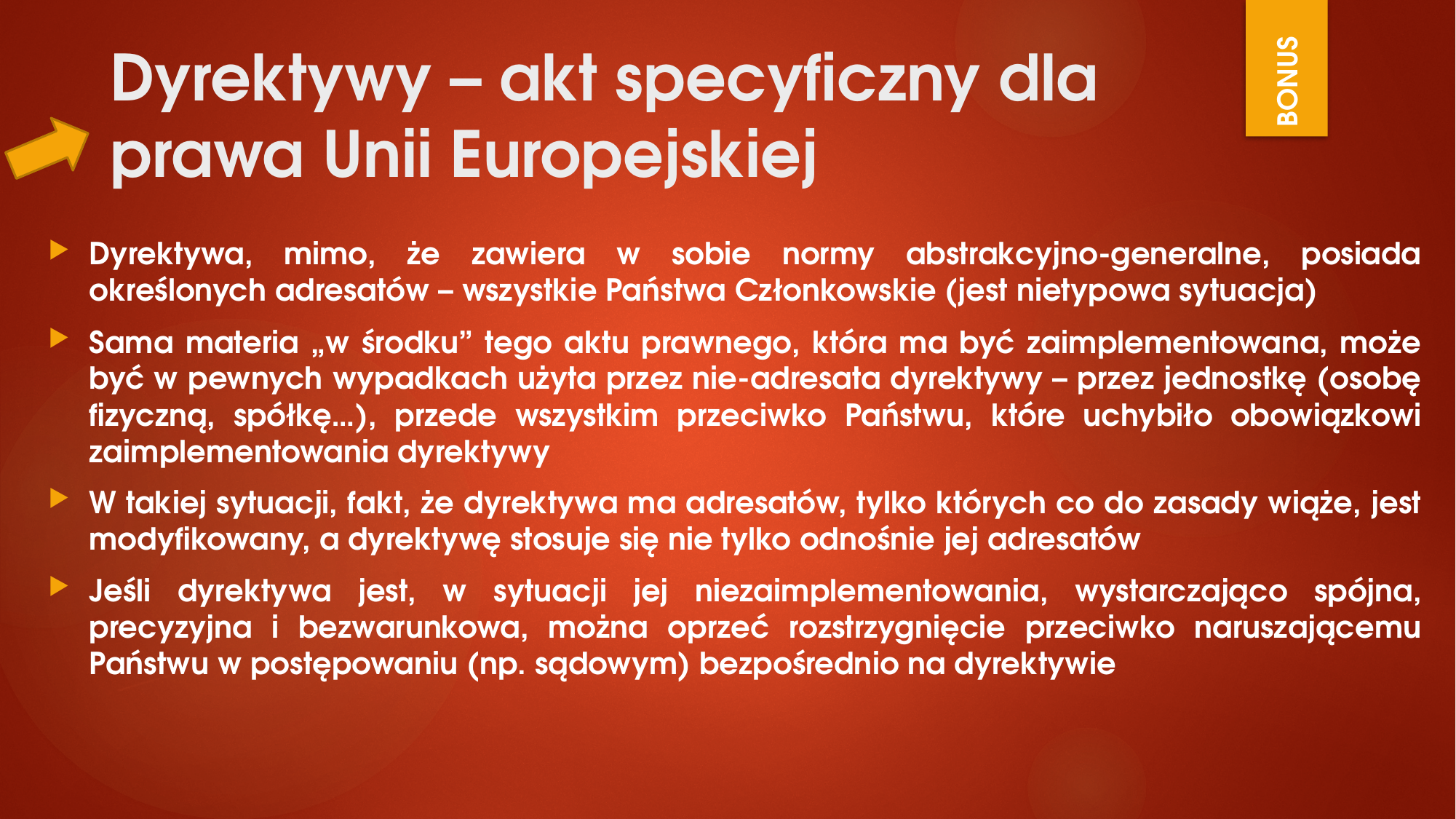

# Dyrektywy – akt specyficzny dla prawa Unii Europejskiej
BONUS

Dyrektywa, mimo, że zawiera w sobie normy abstrakcyjno-generalne, posiada określonych adresatów – wszystkie Państwa Członkowskie (jest nietypowa sytuacja)
Sama materia „w środku” tego aktu prawnego, która ma być zaimplementowana, może być w pewnych wypadkach użyta przez nie-adresata dyrektywy – przez jednostkę (osobę fizyczną, spółkę…), przede wszystkim przeciwko Państwu, które uchybiło obowiązkowi zaimplementowania dyrektywy
W takiej sytuacji, fakt, że dyrektywa ma adresatów, tylko których co do zasady wiąże, jest modyfikowany, a dyrektywę stosuje się nie tylko odnośnie jej adresatów
Jeśli dyrektywa jest, w sytuacji jej niezaimplementowania, wystarczająco spójna, precyzyjna i bezwarunkowa, można oprzeć rozstrzygnięcie przeciwko naruszającemu Państwu w postępowaniu (np. sądowym) bezpośrednio na dyrektywie